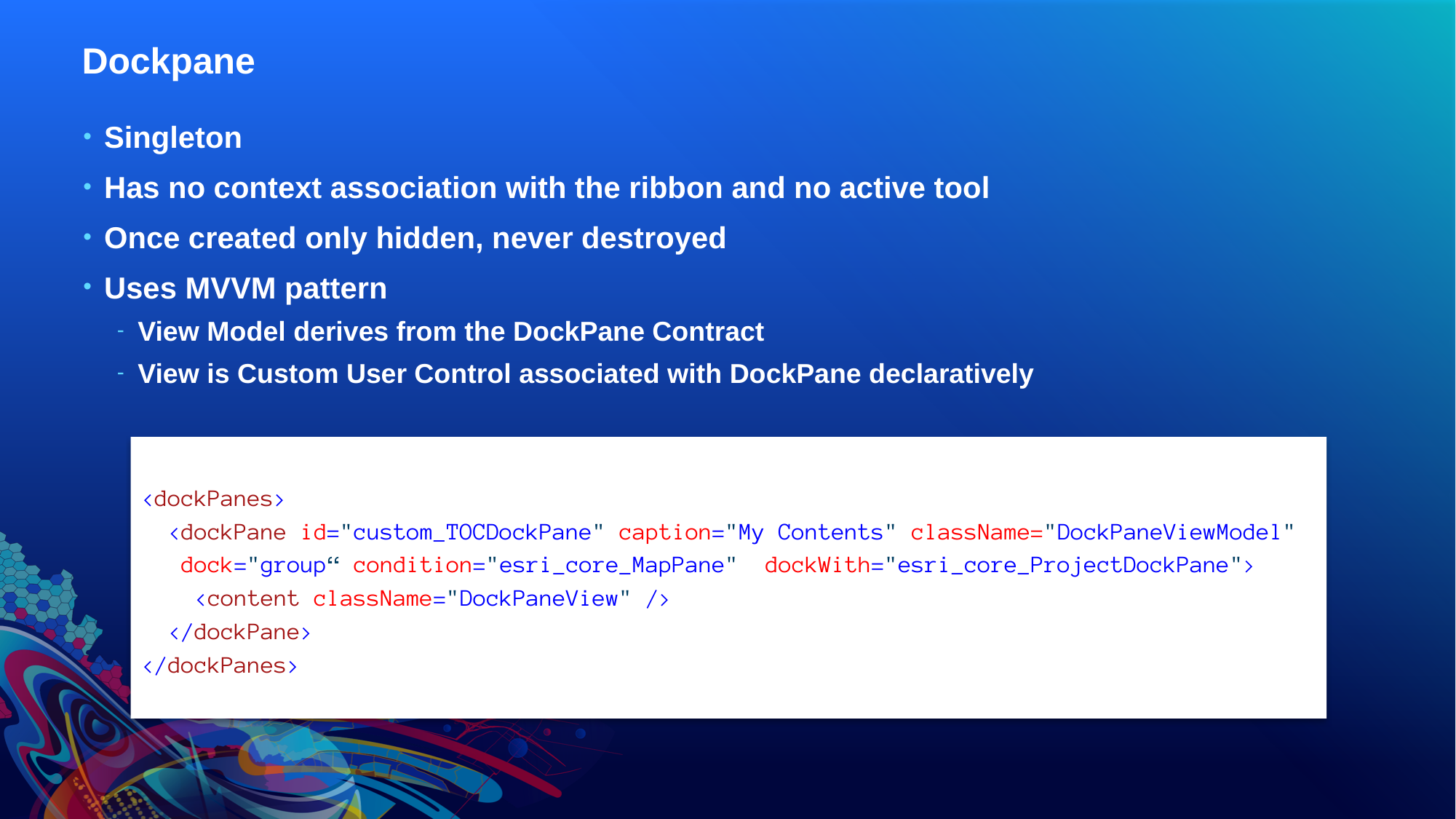

# Dockpane
Singleton
Has no context association with the ribbon and no active tool
Once created only hidden, never destroyed
Uses MVVM pattern
View Model derives from the DockPane Contract
View is Custom User Control associated with DockPane declaratively

<dockPanes>
  <dockPane id="custom_TOCDockPane" caption="My Contents""className="DockPaneViewModel"
   dock="group“ condition="esri_core_MapPane"" dockWith="esri_core_ProjectDockPane">
    <content className="DockPaneView""/>
  </dockPane>
</dockPanes>